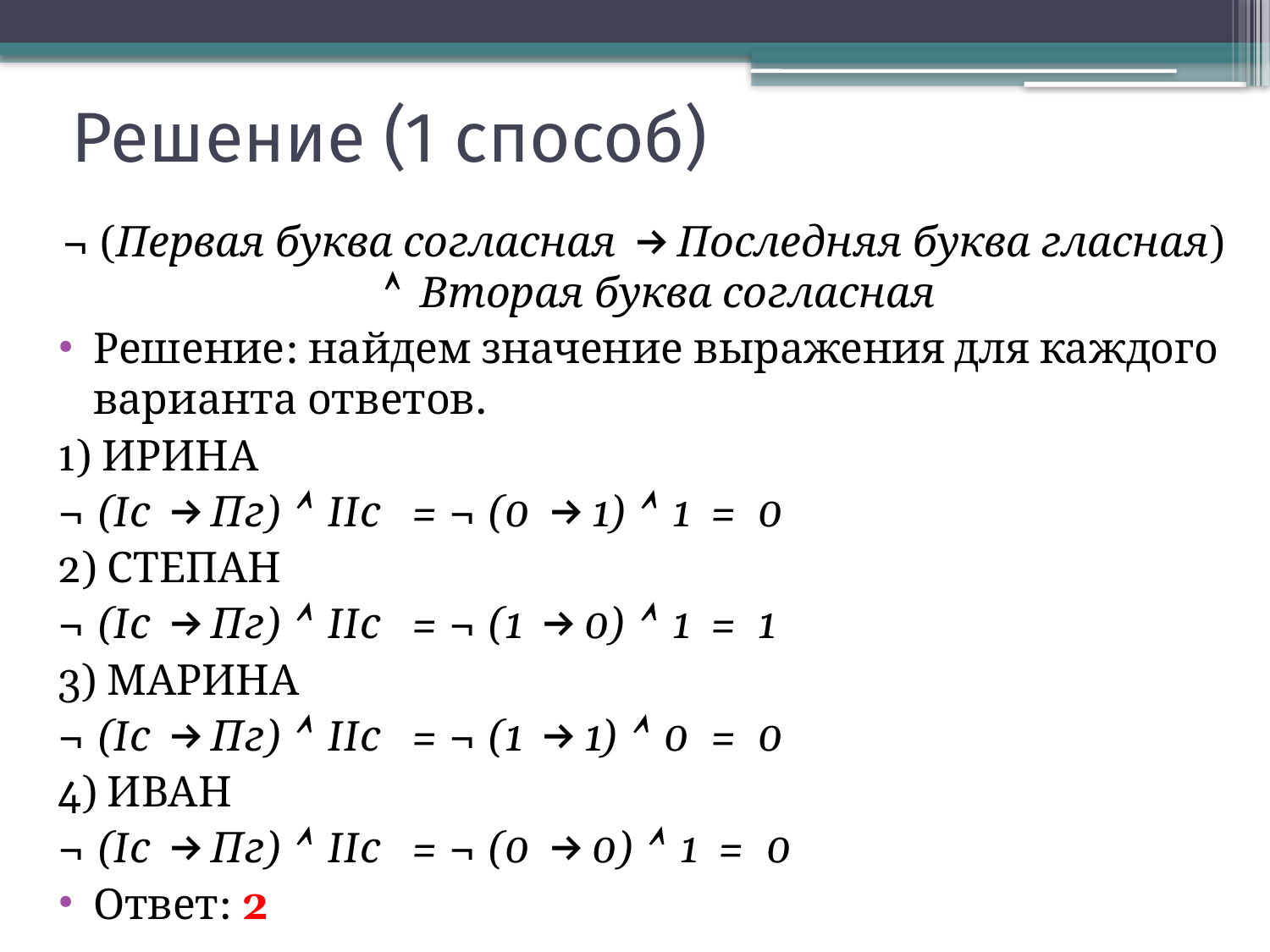

# Решение (1 способ)
¬ (Первая буква согласная  → Последняя буква гласная) ∧  Вторая буква согласная
Решение: найдем значение выражения для каждого варианта ответов.
1) ИРИНА
¬ (Iс  → Пг) ∧  IIс   = ¬ (0  → 1) ∧  1  =  0
2) СТЕПАН
¬ (Iс  → Пг) ∧  IIс   = ¬ (1  → 0) ∧  1  =  1
3) МАРИНА
¬ (Iс  → Пг) ∧  IIс   = ¬ (1  → 1) ∧  0  =  0
4) ИВАН
¬ (Iс  → Пг) ∧  IIс   = ¬ (0  → 0) ∧  1  =  0
Ответ: 2